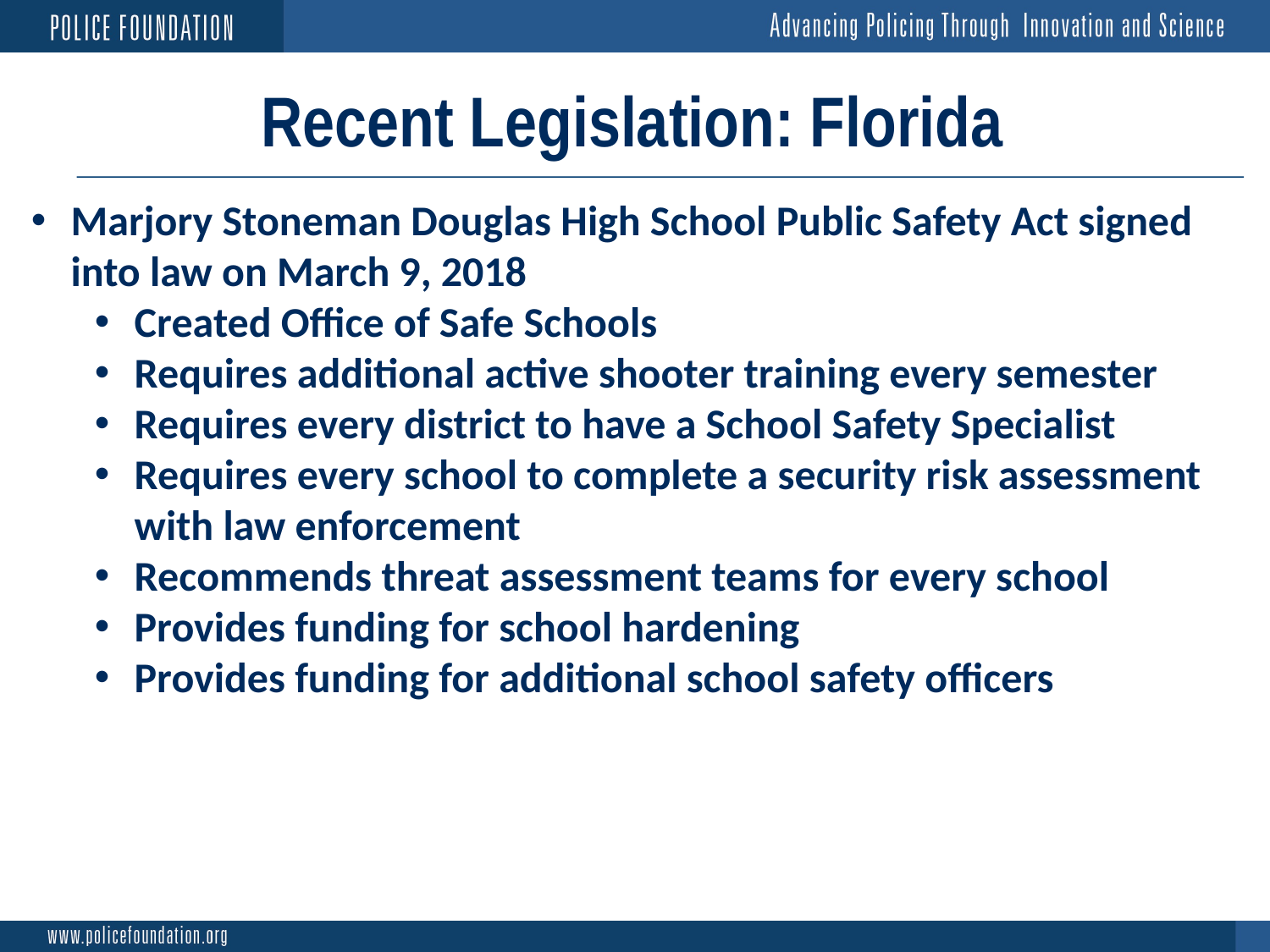

# Recent Legislation: Florida

Marjory Stoneman Douglas High School Public Safety Act signed into law on March 9, 2018
Created Office of Safe Schools
Requires additional active shooter training every semester
Requires every district to have a School Safety Specialist
Requires every school to complete a security risk assessment with law enforcement
Recommends threat assessment teams for every school
Provides funding for school hardening
Provides funding for additional school safety officers